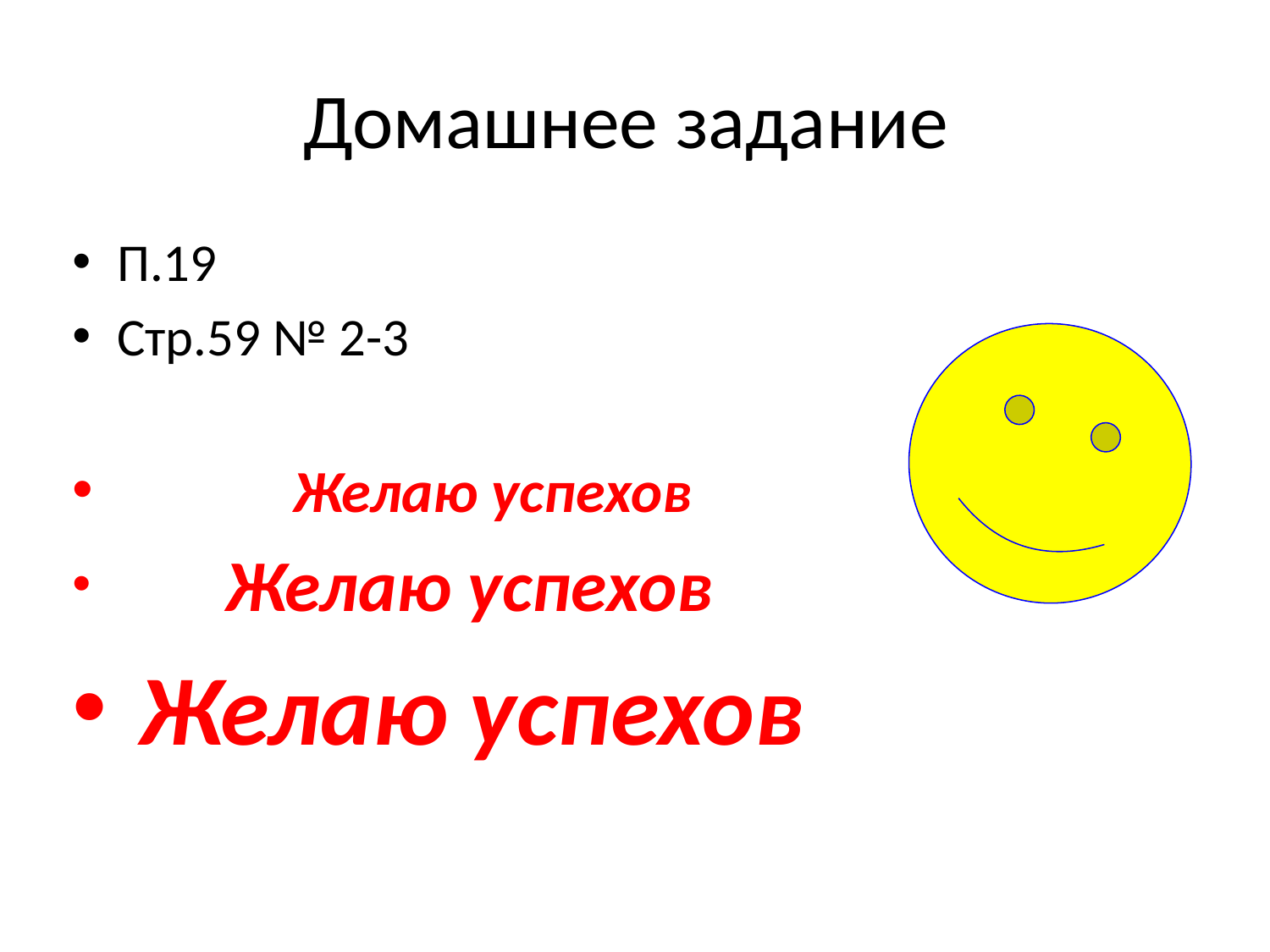

# Домашнее задание
П.19
Стр.59 № 2-3

             Желаю успехов
         Желаю успехов
 Желаю успехов